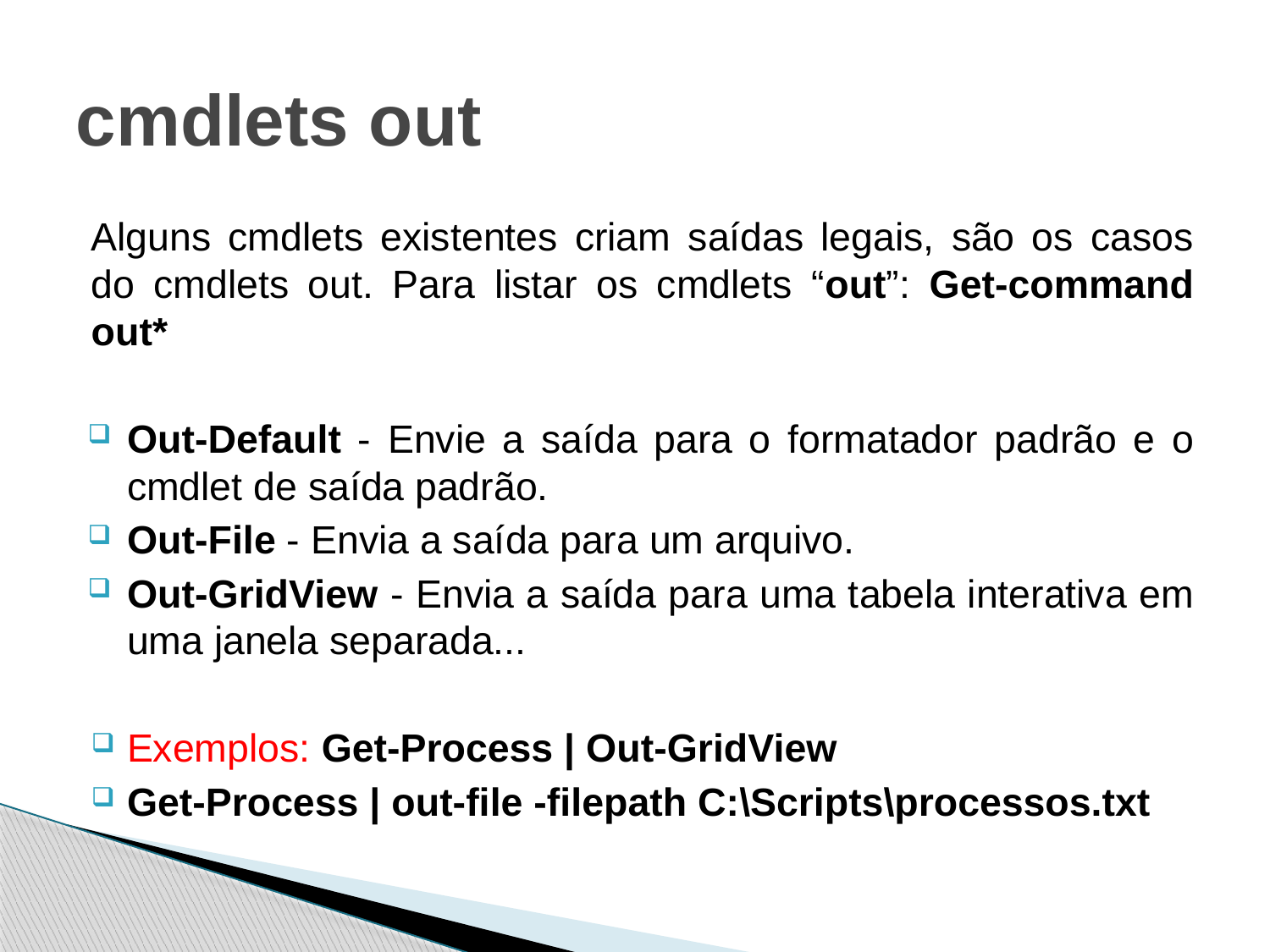

# cmdlets out
Alguns cmdlets existentes criam saídas legais, são os casos do cmdlets out. Para listar os cmdlets “out”: Get-command out*

Out-Default - Envie a saída para o formatador padrão e o cmdlet de saída padrão.
Out-File - Envia a saída para um arquivo.
Out-GridView - Envia a saída para uma tabela interativa em uma janela separada...

Exemplos: Get-Process | Out-GridView
Get-Process | out-file -filepath C:\Scripts\processos.txt